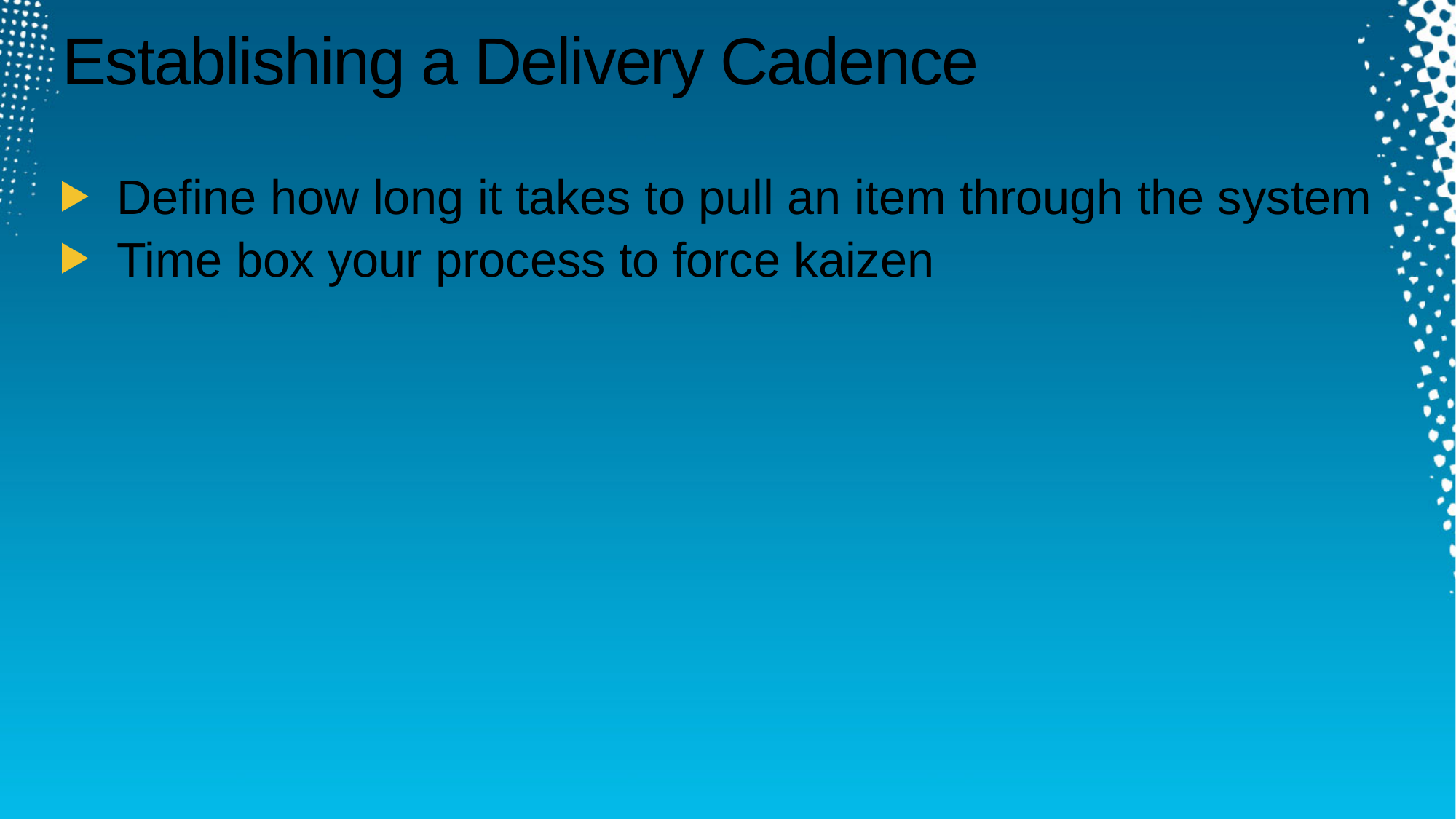

# Establishing a Delivery Cadence
Define how long it takes to pull an item through the system
Time box your process to force kaizen